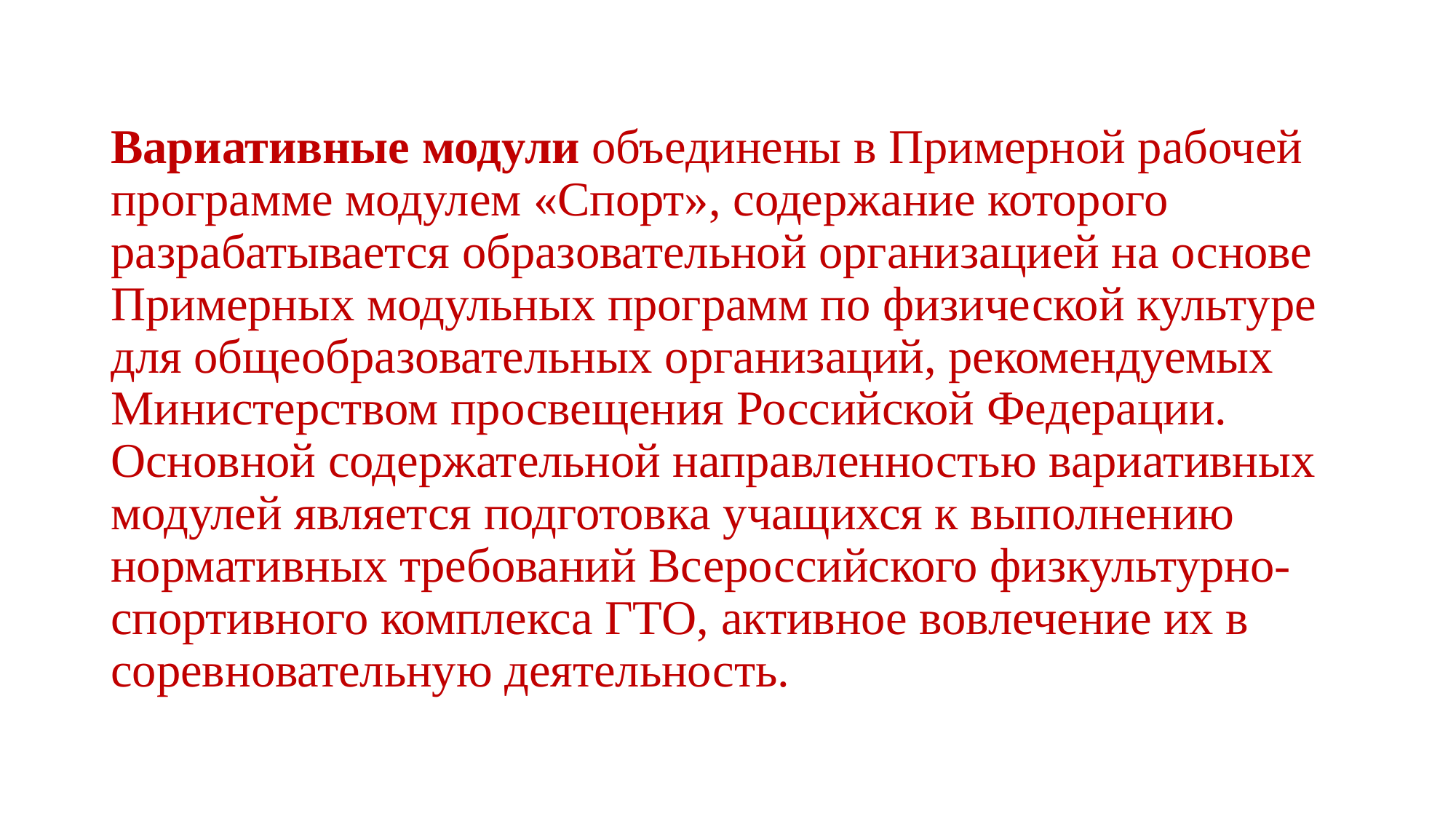

# Вариативные модули объединены в Примерной рабочей программе модулем «Спорт», содержание которого разрабатывается образовательной организацией на основе Примерных модульных программ по физической культуре для общеобразовательных организаций, рекомендуемых Министерством просвещения Российской Федерации. Основной содержательной направленностью вариативных модулей является подготовка учащихся к выполнению нормативных требований Всероссийского физкультурно-спортивного комплекса ГТО, активное вовлечение их в соревновательную деятельность.